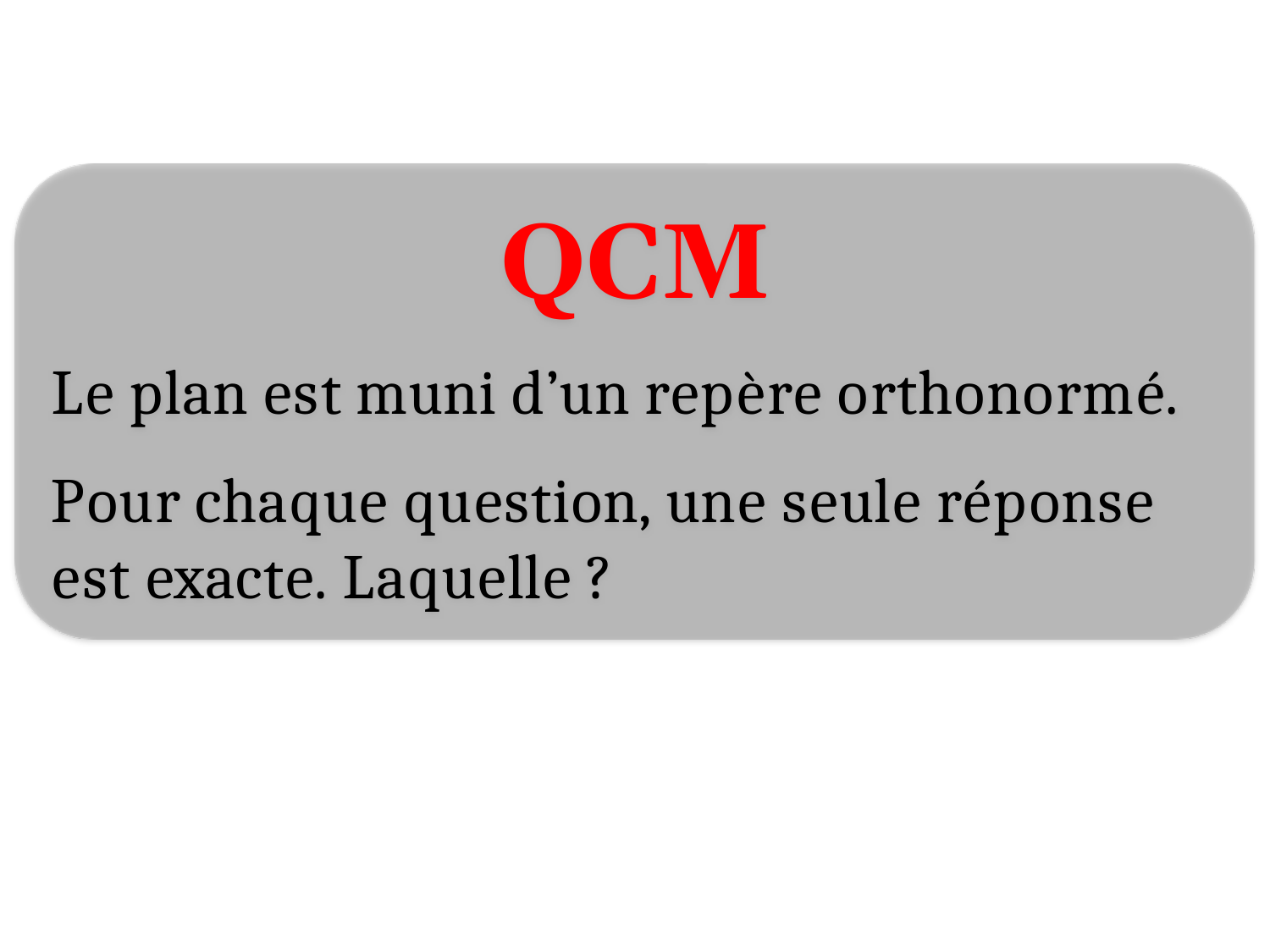

QCM
Le plan est muni d’un repère orthonormé.
Pour chaque question, une seule réponse
est exacte. Laquelle ?